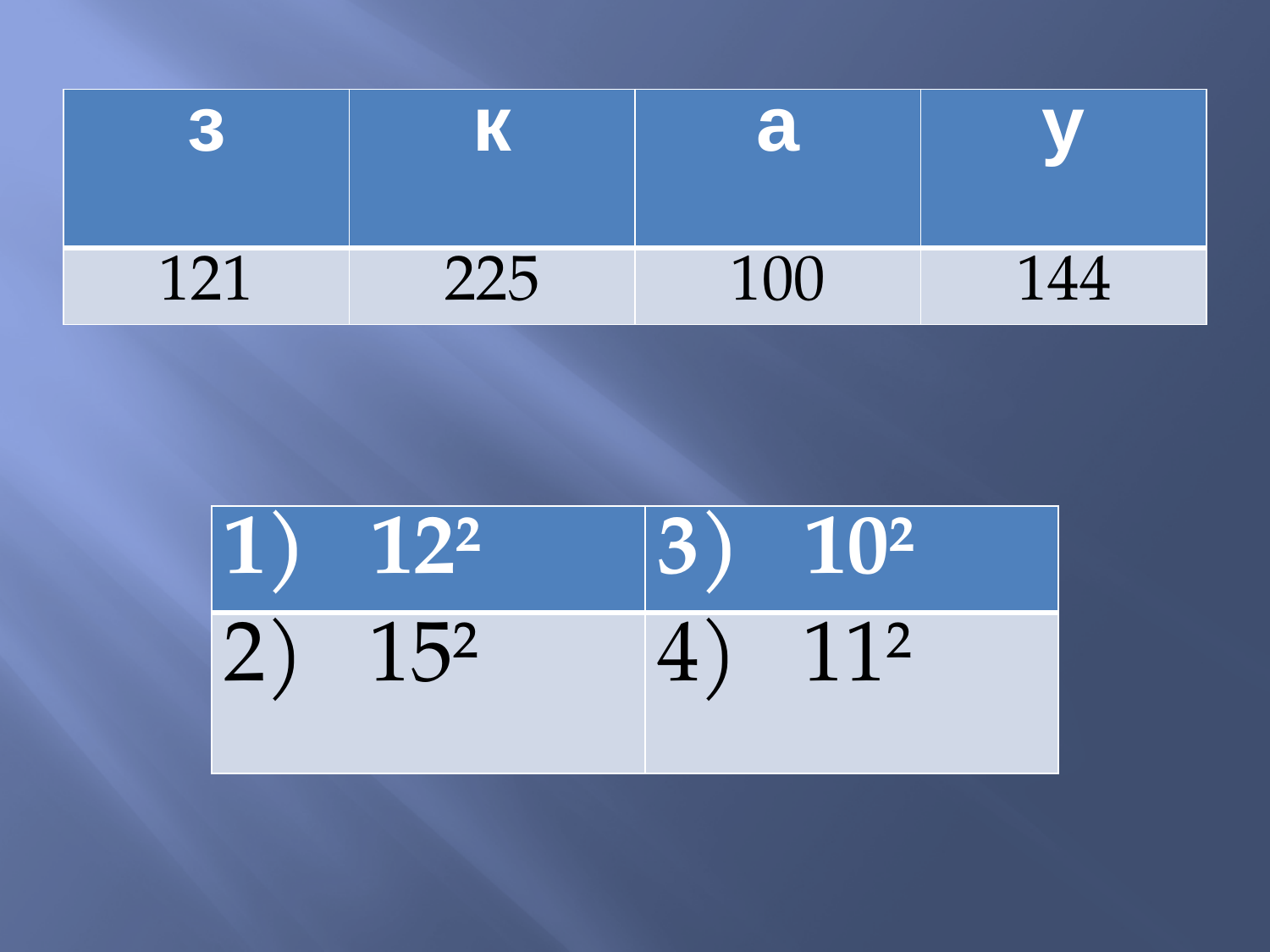

#
| з | к | а | у |
| --- | --- | --- | --- |
| 121 | 225 | 100 | 144 |
| 1) 12² | 3) 10² |
| --- | --- |
| 2) 15² | 4) 11² |